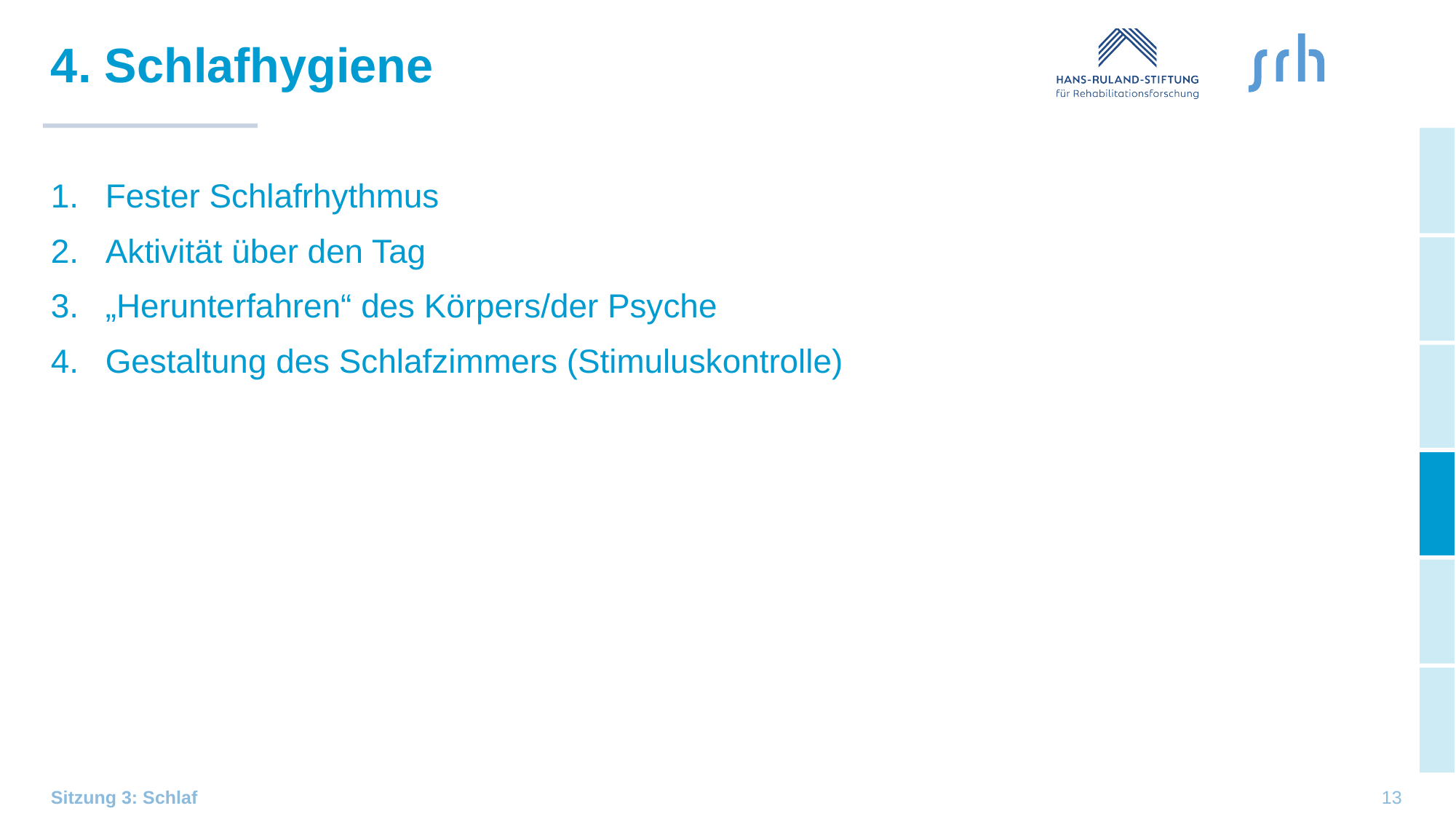

# 4. Schlafhygiene
Fester Schlafrhythmus
Aktivität über den Tag
„Herunterfahren“ des Körpers/der Psyche
Gestaltung des Schlafzimmers (Stimuluskontrolle)
13
Sitzung 3: Schlaf